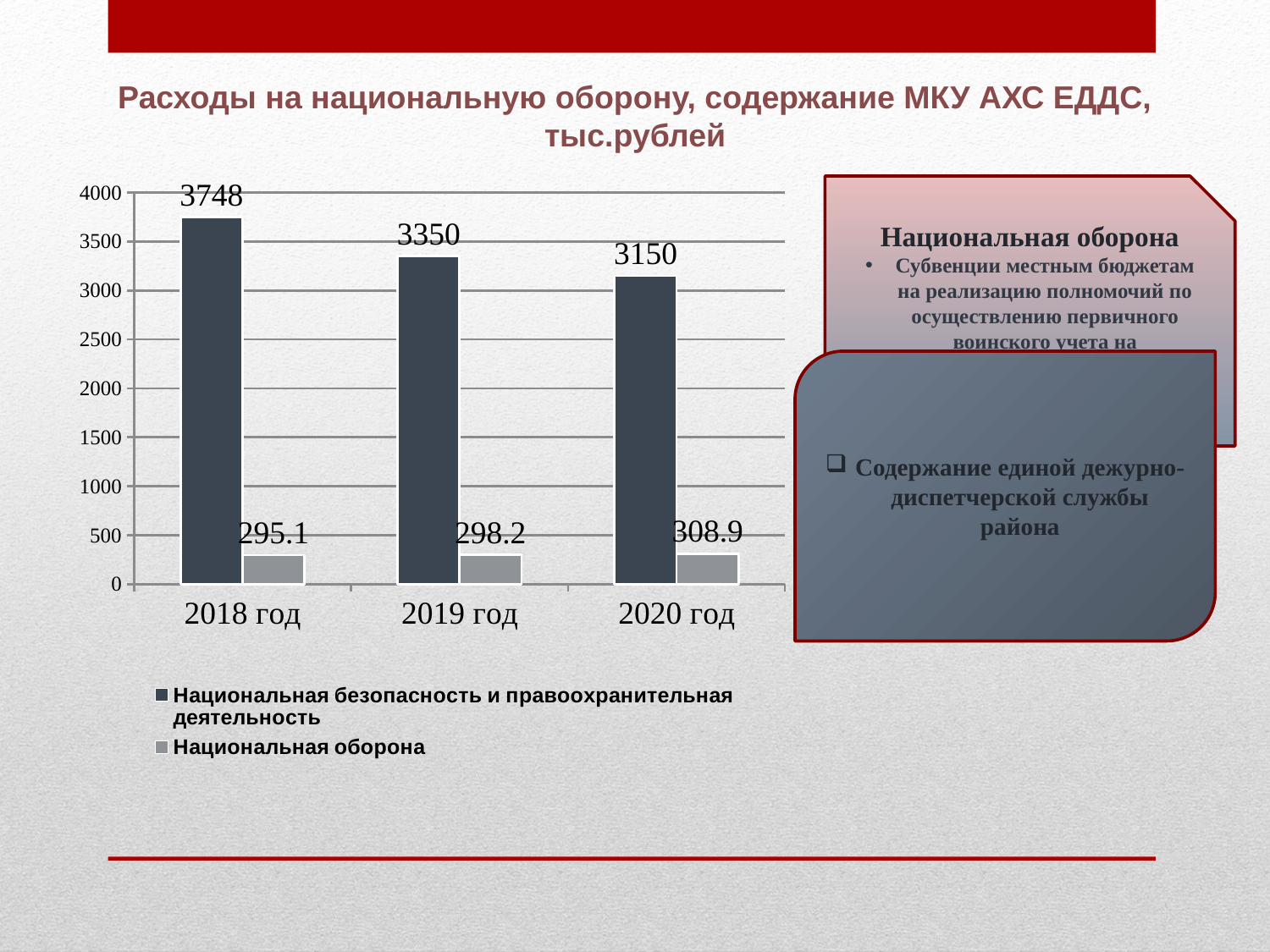

Расходы на национальную оборону, содержание МКУ АХС ЕДДС, тыс.рублей

### Chart

| Category | Национальная безопасность и правоохранительная деятельность | Национальная оборона |
|---|---|---|
| 2018 год | 3748.0 | 295.1 |
| 2019 год | 3350.0 | 298.2 |
| 2020 год | 3150.0 | 308.9 |
Национальная оборона
Субвенции местным бюджетам на реализацию полномочий по осуществлению первичного воинского учета на территориях, где отсутствуют военные комиссариаты
Содержание единой дежурно-диспетчерской службы района